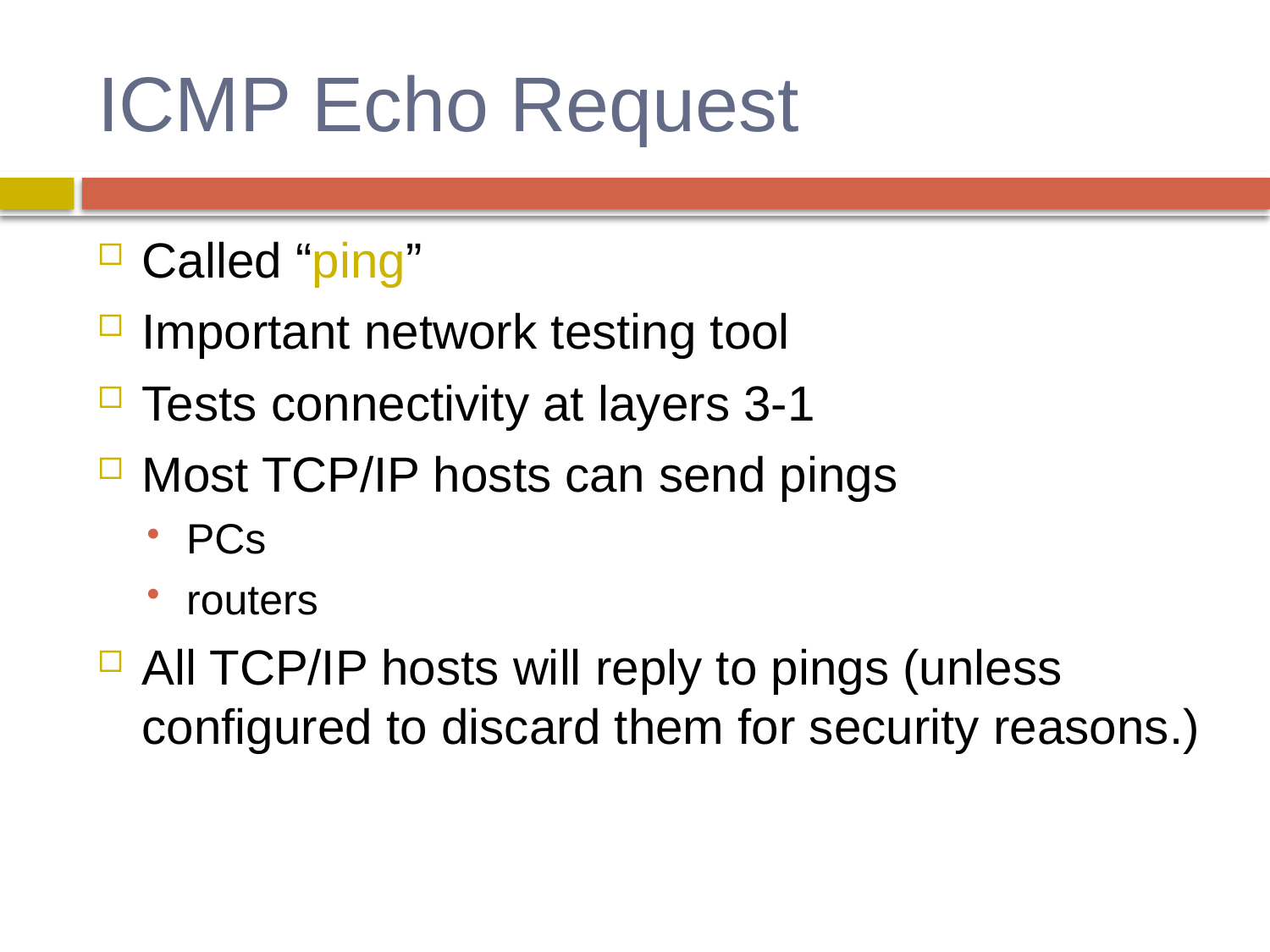

# ICMP Echo Request
Called “ping”
Important network testing tool
Tests connectivity at layers 3-1
Most TCP/IP hosts can send pings
PCs
routers
All TCP/IP hosts will reply to pings (unless configured to discard them for security reasons.)